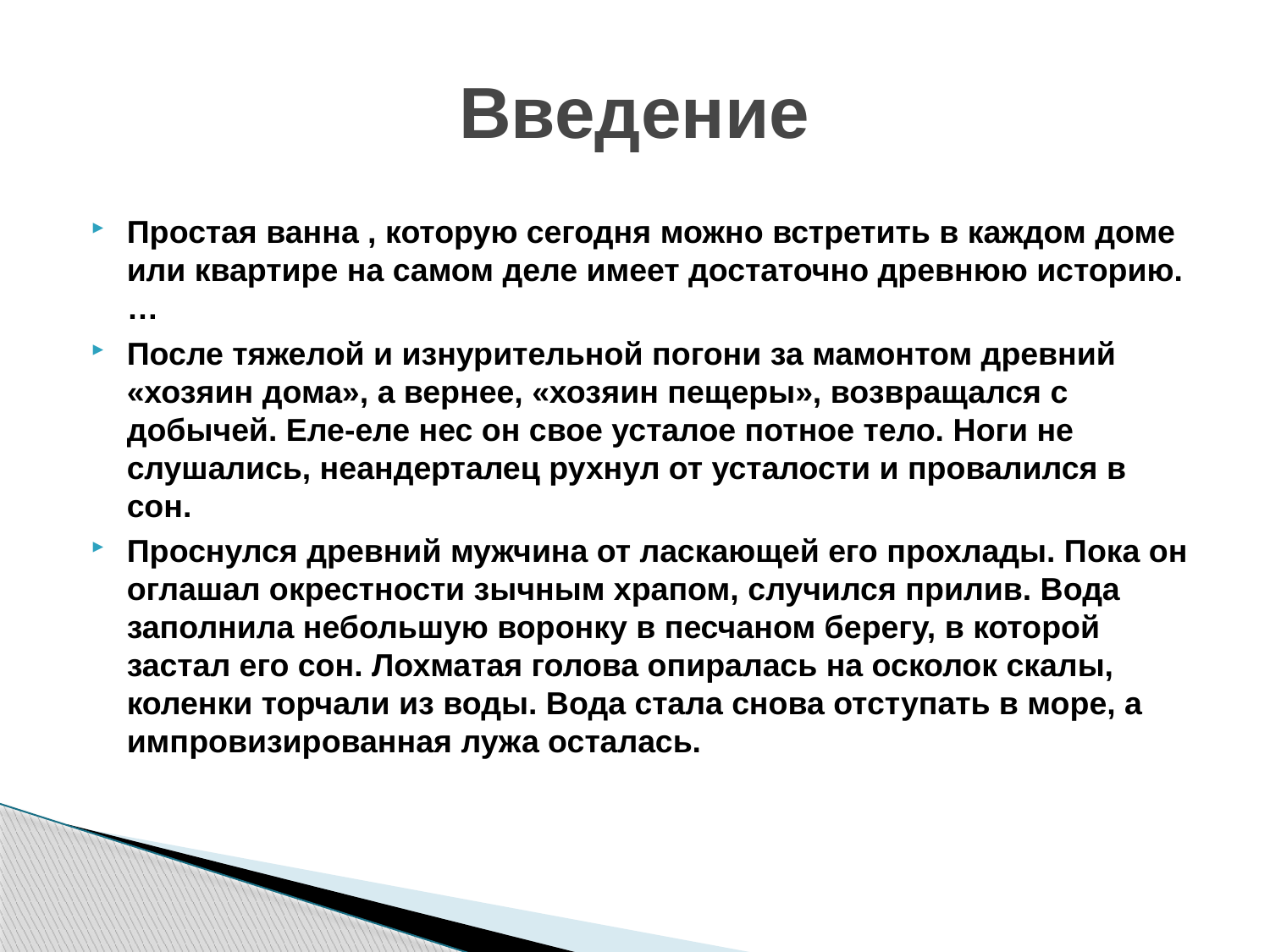

# Введение
Простая ванна , которую сегодня можно встретить в каждом доме или квартире на самом деле имеет достаточно древнюю историю. …
После тяжелой и изнурительной погони за мамонтом древний «хозяин дома», а вернее, «хозяин пещеры», возвращался с добычей. Еле-еле нес он свое усталое потное тело. Ноги не слушались, неандерталец рухнул от усталости и провалился в сон.
Проснулся древний мужчина от ласкающей его прохлады. Пока он оглашал окрестности зычным храпом, случился прилив. Вода заполнила небольшую воронку в песчаном берегу, в которой застал его сон. Лохматая голова опиралась на осколок скалы, коленки торчали из воды. Вода стала снова отступать в море, а импровизированная лужа осталась.